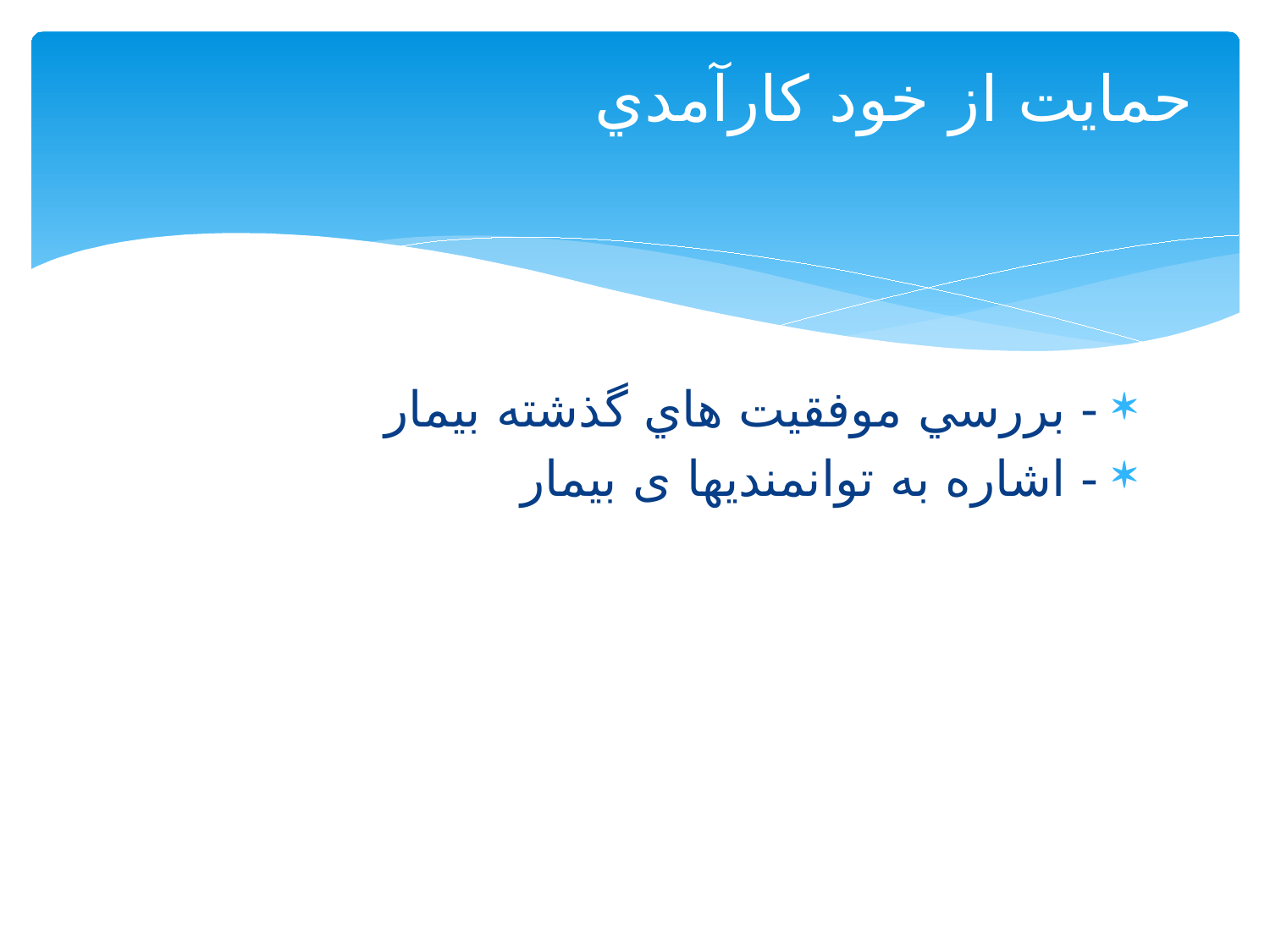

# حمايت از خود كارآمدي
- بررسي موفقيت هاي گذشته بيمار
- اشاره به توانمنديها ی بيمار